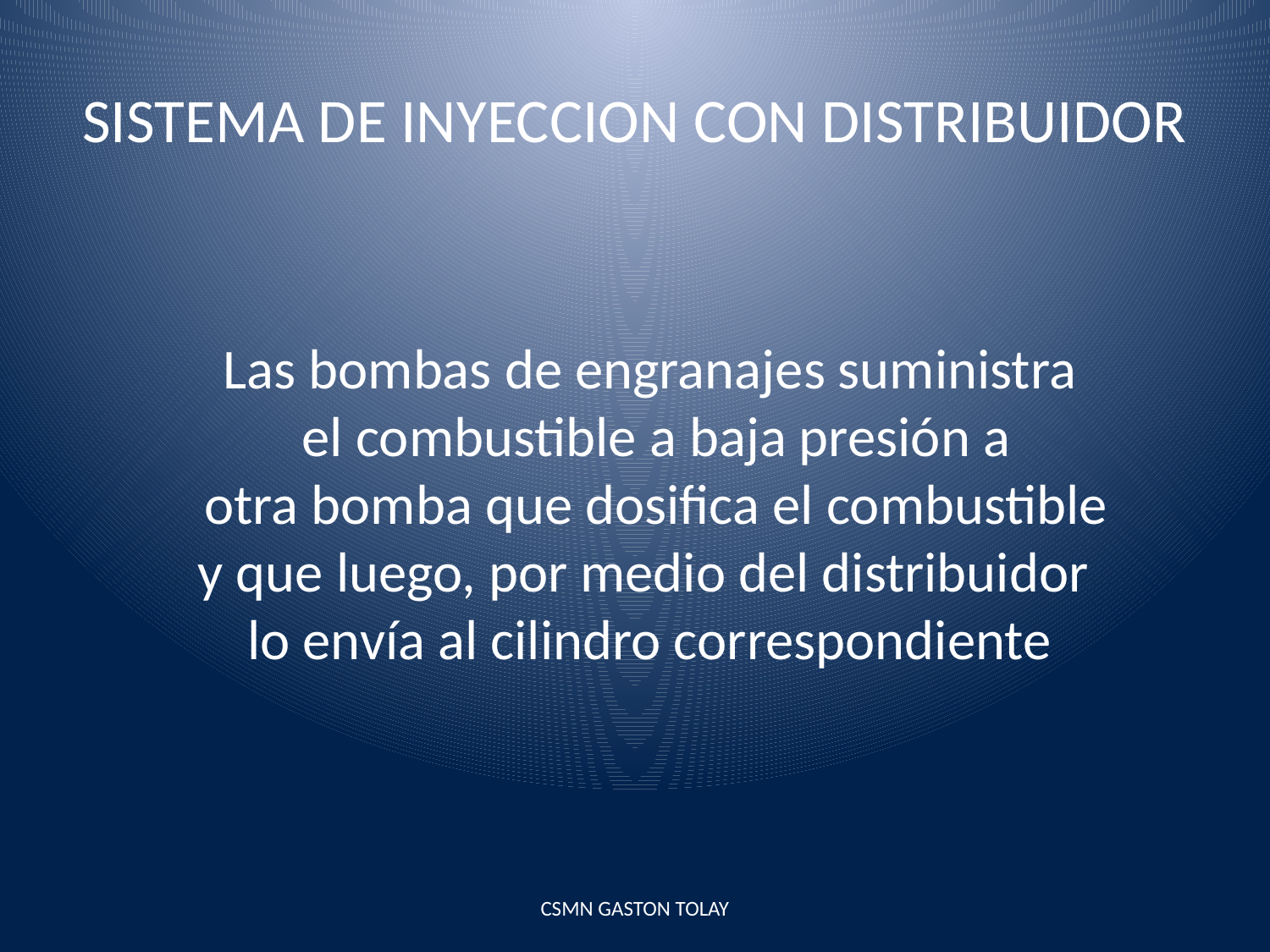

# SISTEMA DE INYECCION CON DISTRIBUIDOR
Las bombas de engranajes suministra
 el combustible a baja presión a
 otra bomba que dosifica el combustible
y que luego, por medio del distribuidor
lo envía al cilindro correspondiente
CSMN GASTON TOLAY